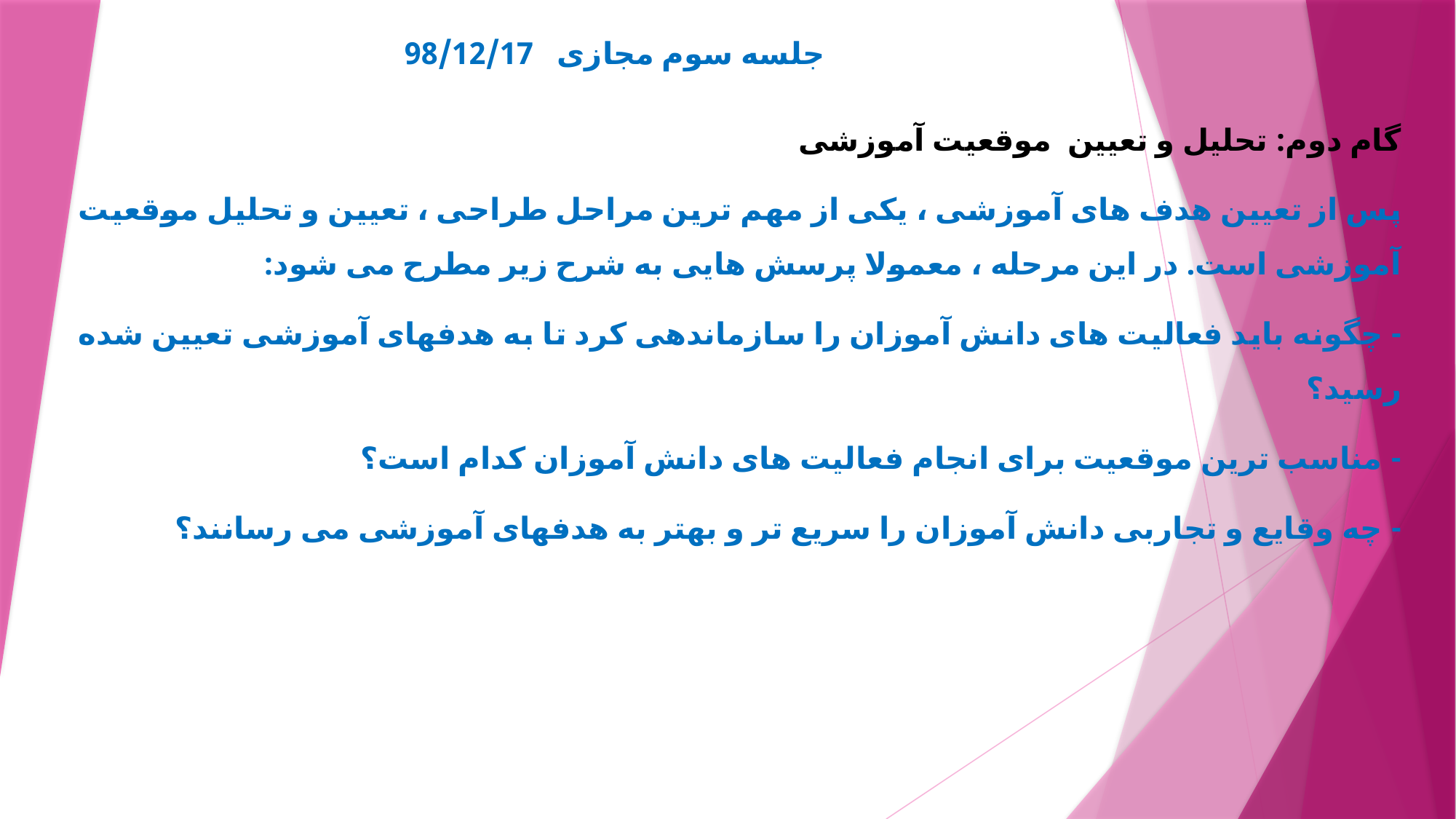

# جلسه سوم مجازی   98/12/17
گام دوم: تحلیل و تعیین  موقعیت آموزشی
پس از تعیین هدف های آموزشی ، یکی از مهم ترین مراحل طراحی ، تعیین و تحلیل موقعیت آموزشی است. در این مرحله ، معمولا پرسش هایی به شرح زیر مطرح می شود:
- چگونه باید فعالیت های دانش آموزان را سازماندهی کرد تا به هدفهای آموزشی تعیین شده رسید؟
- مناسب ترین موقعیت برای انجام فعالیت های دانش آموزان کدام است؟
- چه وقایع و تجاربی دانش آموزان را سریع تر و بهتر به هدفهای آموزشی می رسانند؟